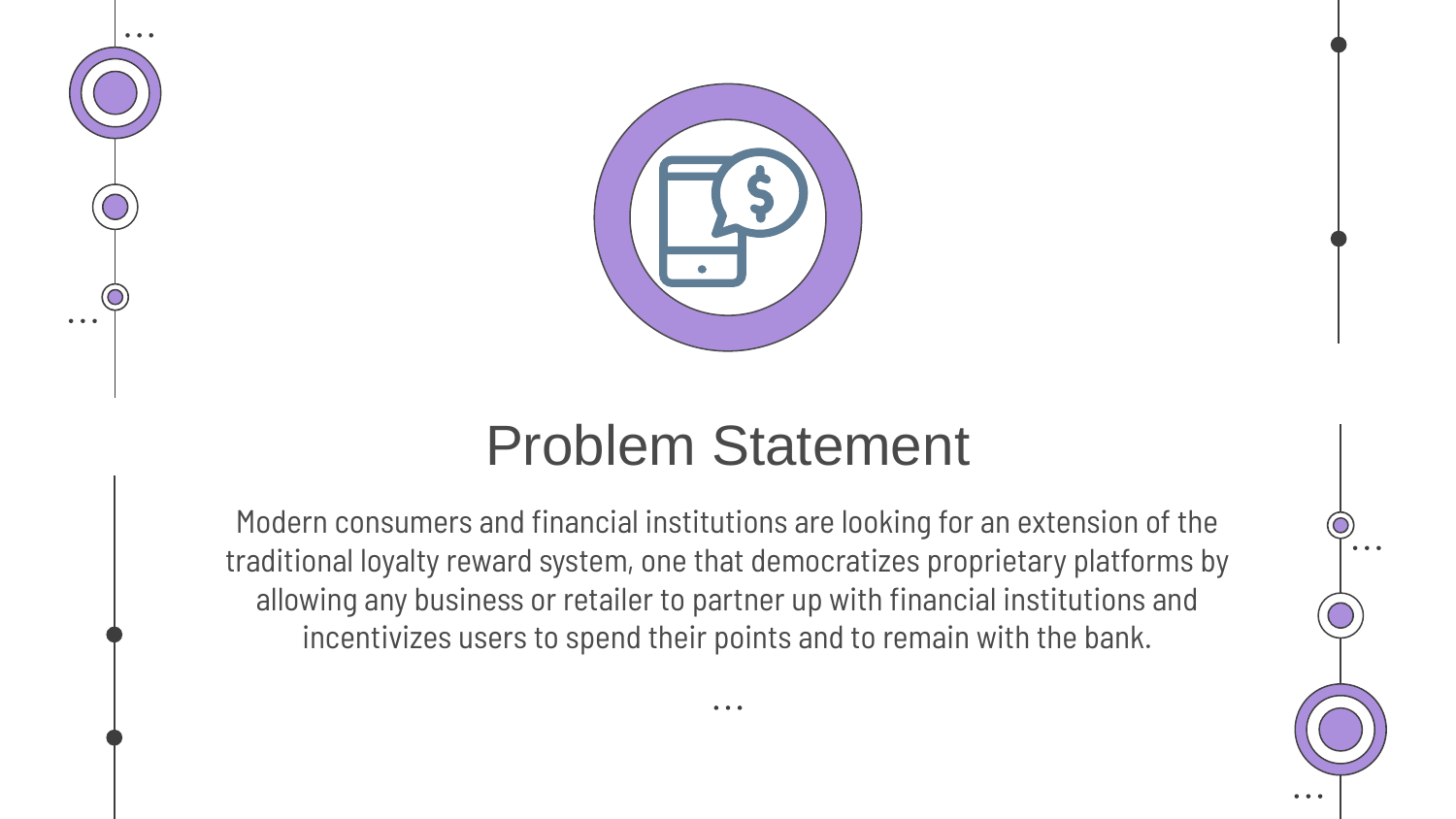

# Problem Statement
Modern consumers and financial institutions are looking for an extension of the traditional loyalty reward system, one that democratizes proprietary platforms by allowing any business or retailer to partner up with financial institutions and incentivizes users to spend their points and to remain with the bank.